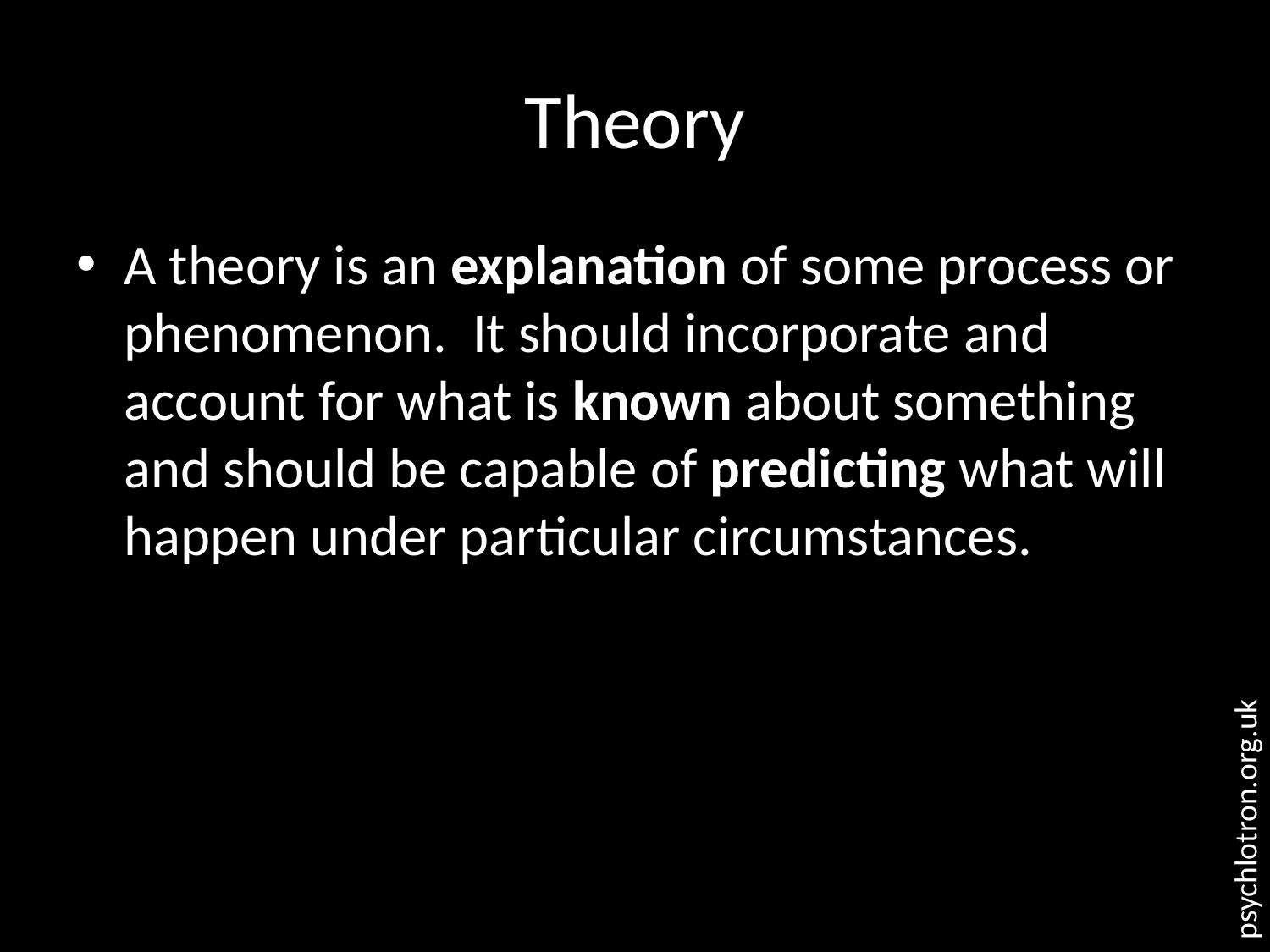

# Theory
A theory is an explanation of some process or phenomenon.  It should incorporate and account for what is known about something and should be capable of predicting what will happen under particular circumstances.